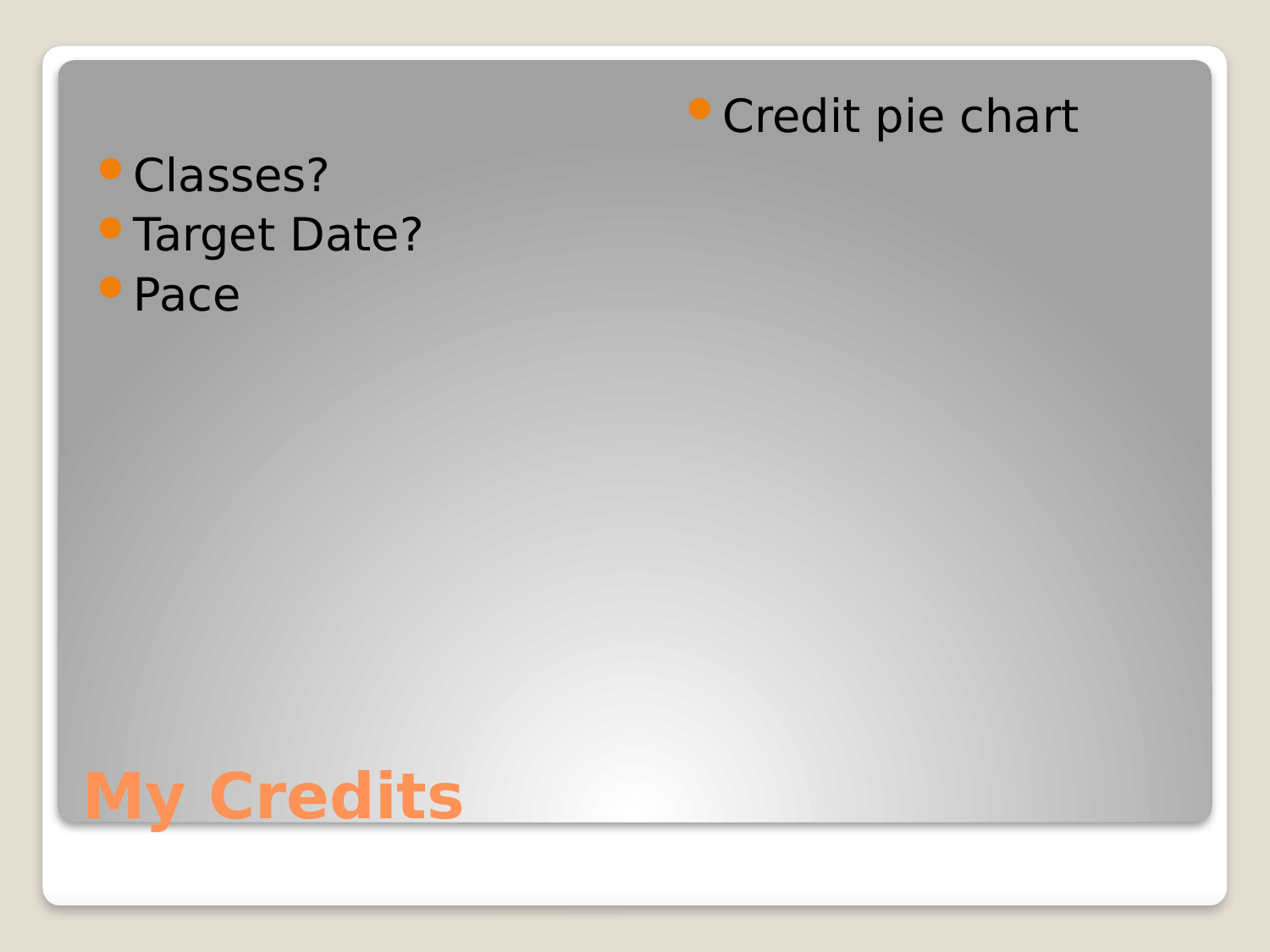

Classes?
Target Date?
Pace
Credit pie chart
# My Credits